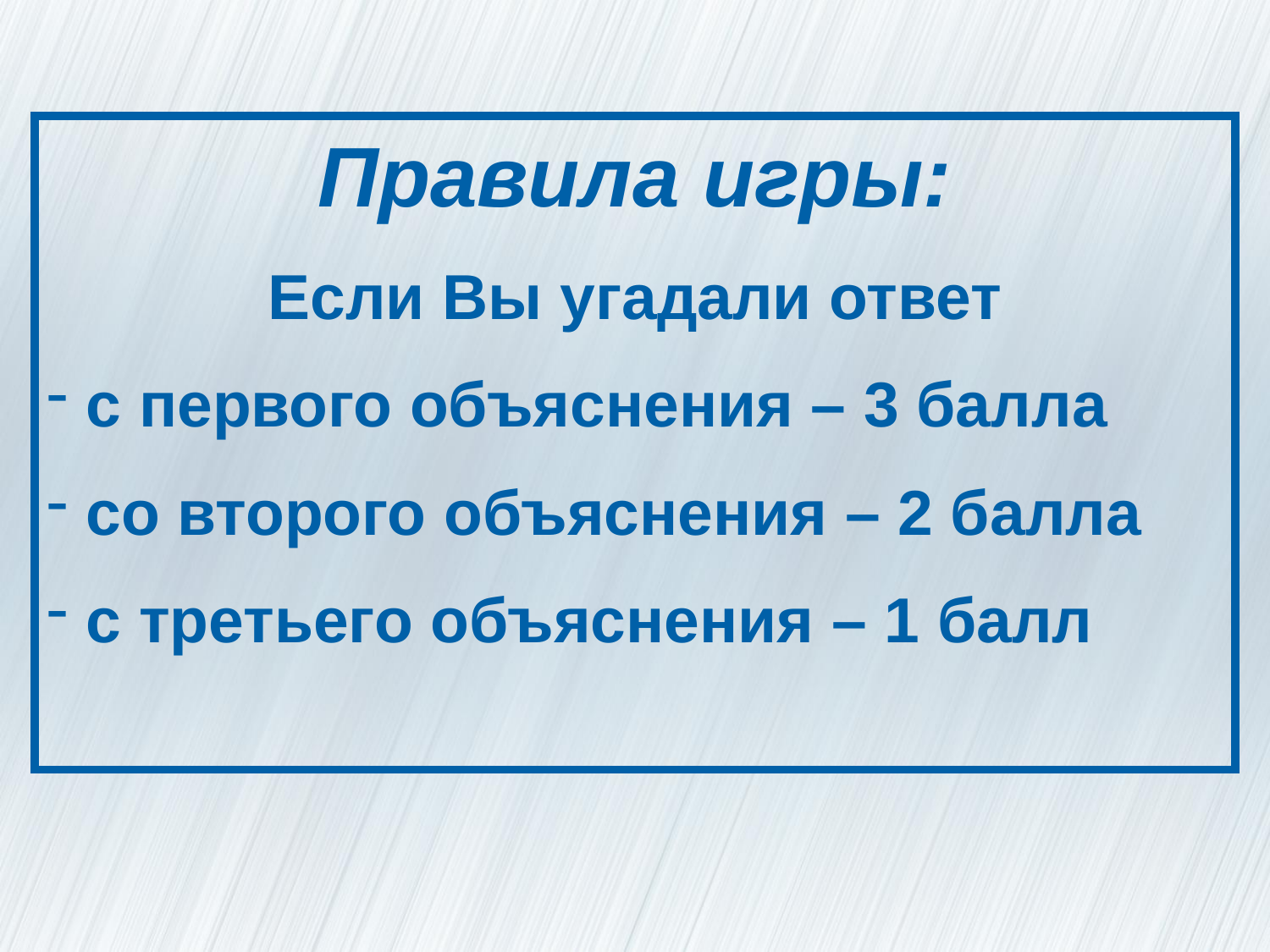

Правила игры:
Если Вы угадали ответ
 с первого объяснения – 3 балла
 со второго объяснения – 2 балла
 с третьего объяснения – 1 балл